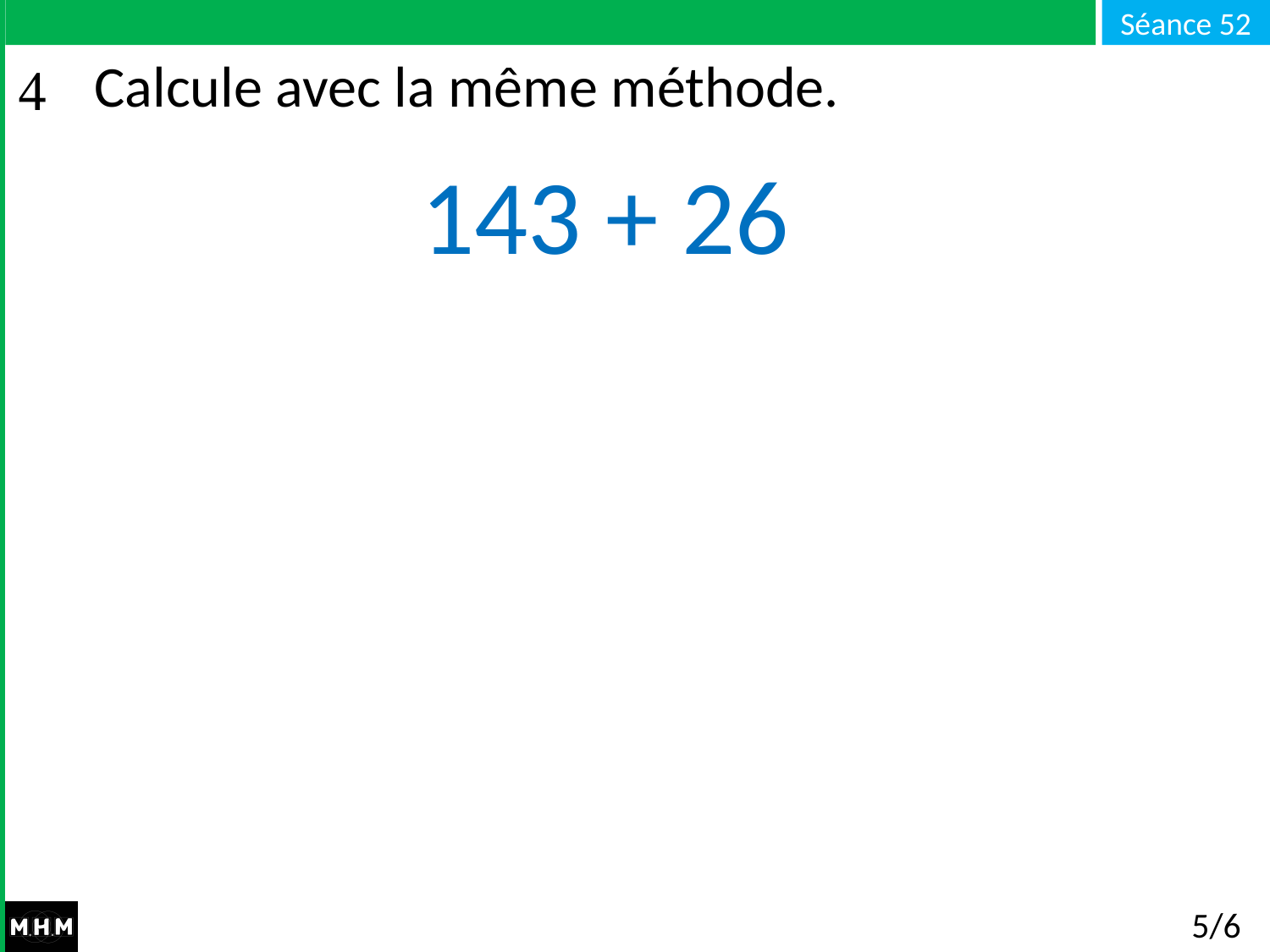

# Calcule avec la même méthode.
143 + 26
5/6